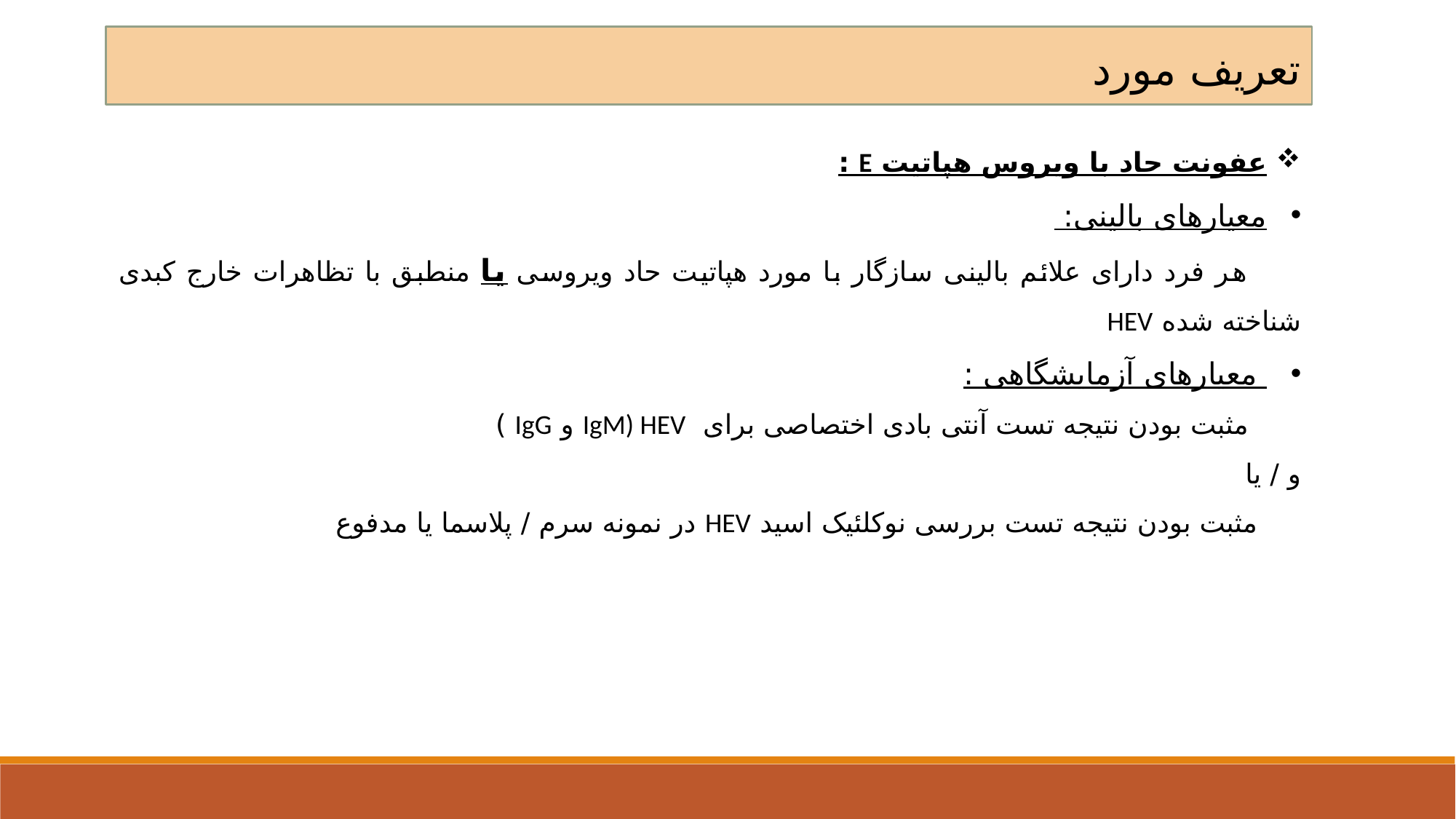

تعریف مورد
عفونت حاد با ویروس هپاتیت E :
معیارهای بالینی:
     هر فرد دارای علائم بالینی سازگار با مورد هپاتیت حاد ویروسی یا منطبق با تظاهرات خارج کبدی شناخته شده HEV
 معیارهای آزمایشگاهی :
      مثبت بودن نتیجه تست آنتی بادی اختصاصی برای  IgM) HEV و IgG )
و / یا
     مثبت بودن نتیجه تست بررسی نوکلئیک اسید HEV در نمونه سرم / پلاسما یا مدفوع